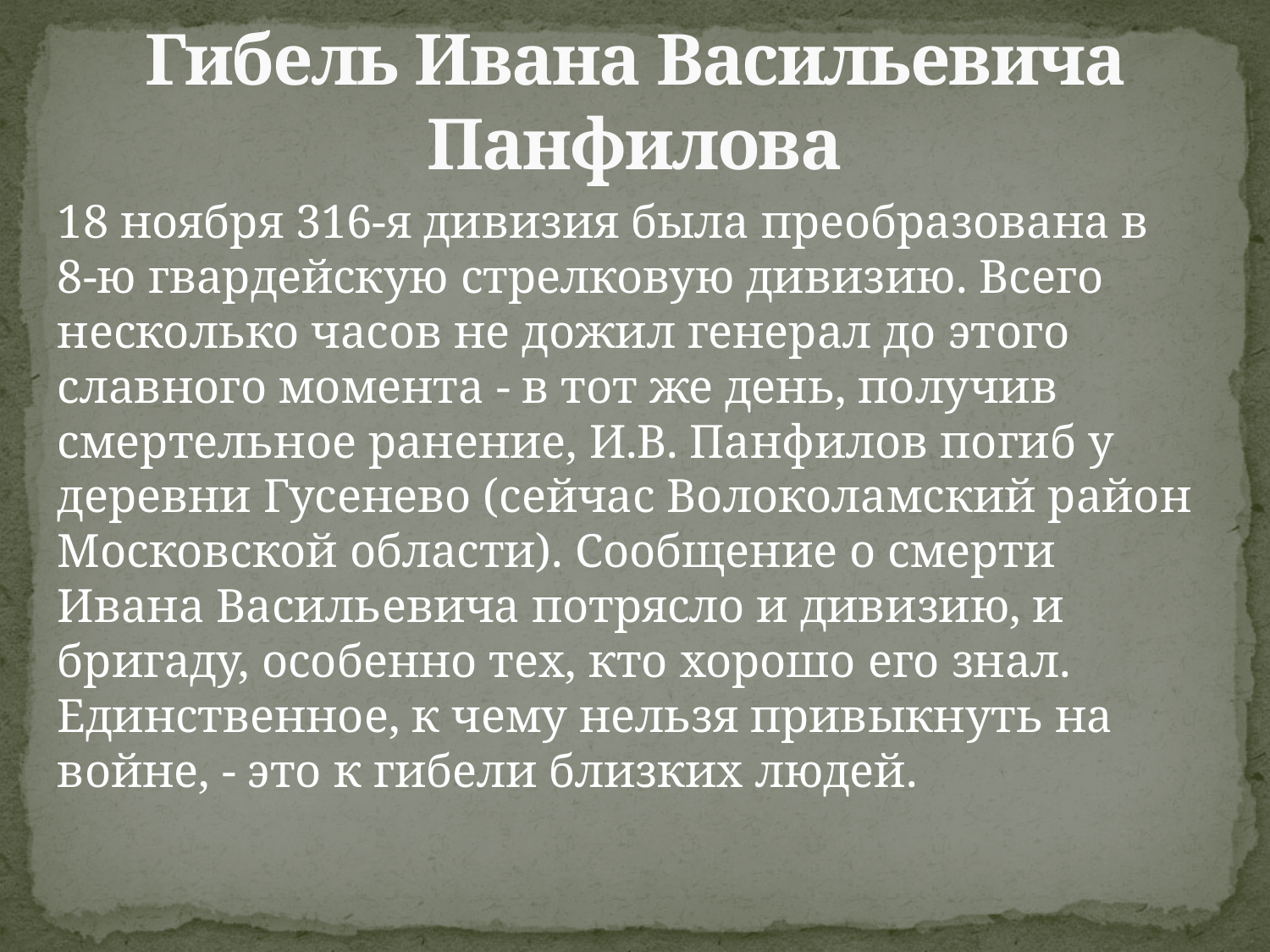

# Гибель Ивана Васильевича Панфилова
18 ноября 316-я дивизия была преобразована в 8-ю гвардейскую стрелковую дивизию. Всего несколько часов не дожил генерал до этого славного момента - в тот же день, получив смертельное ранение, И.В. Панфилов погиб у деревни Гусенево (сейчас Волоколамский район Московской области). Сообщение о смерти Ивана Васильевича потрясло и дивизию, и бригаду, особенно тех, кто хорошо его знал. Единственное, к чему нельзя привыкнуть на войне, - это к гибели близких людей.